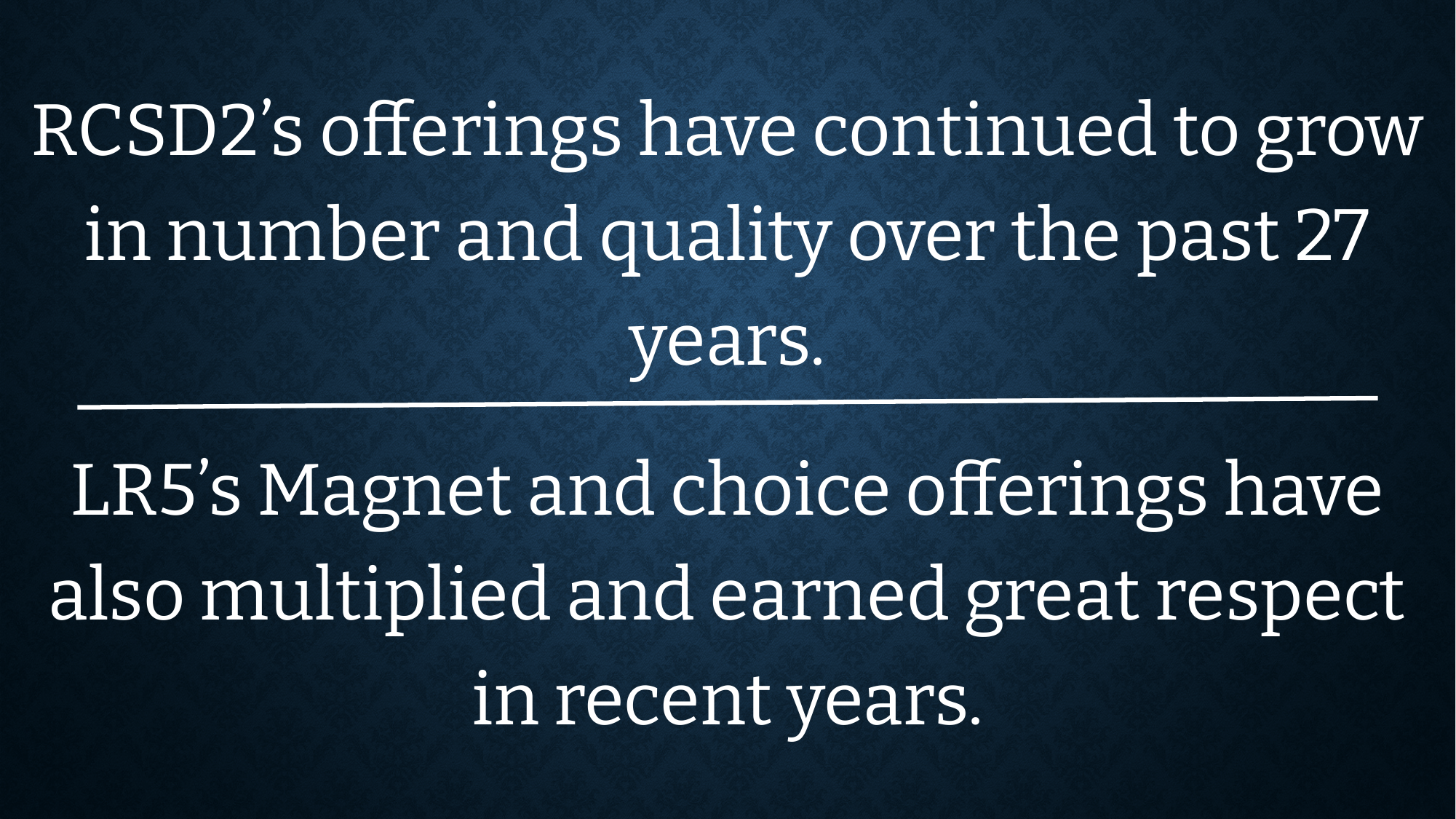

RCSD2’s offerings have continued to grow in number and quality over the past 27 years.

LR5’s Magnet and choice offerings have also multiplied and earned great respect in recent years.